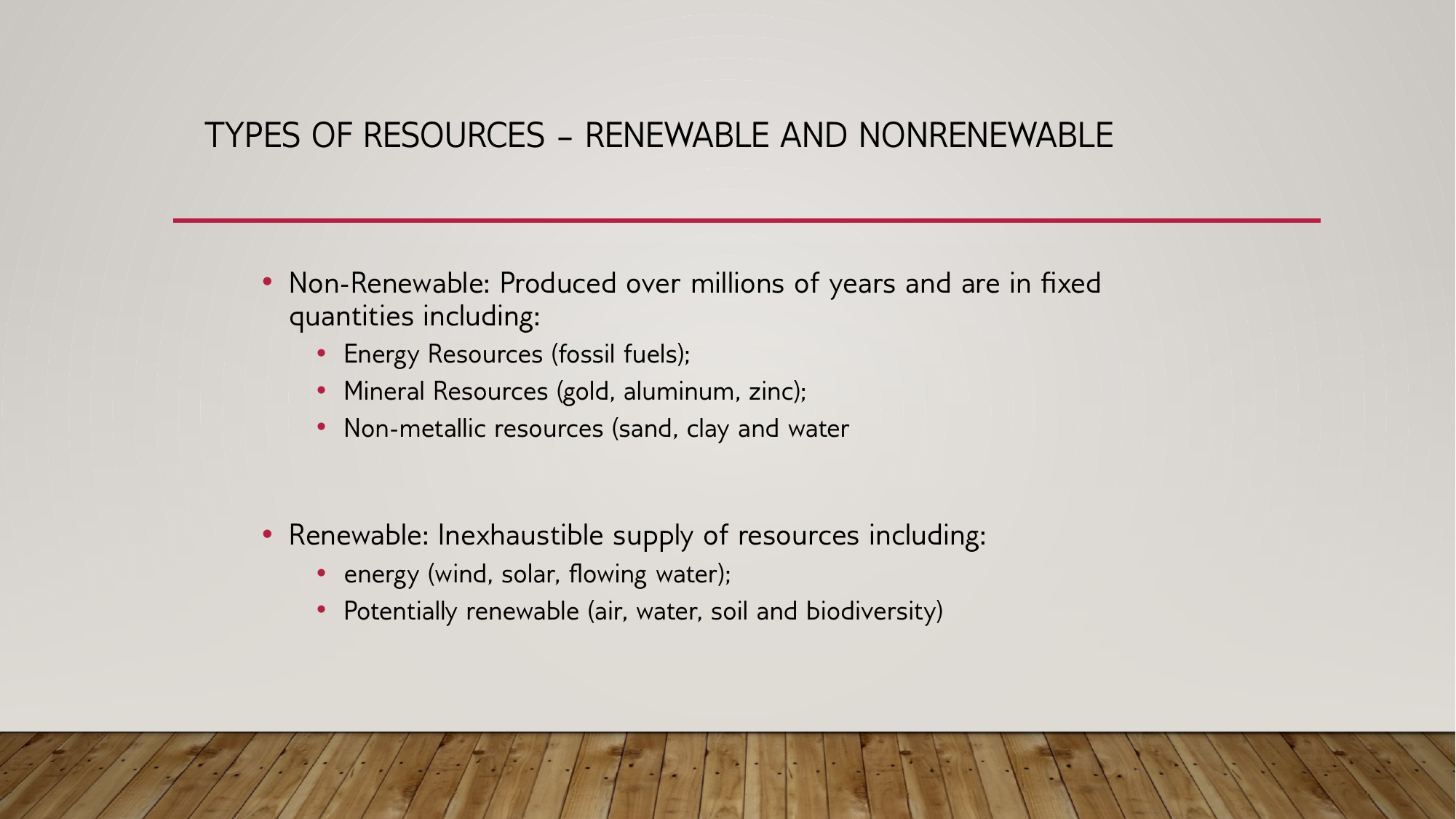

# types of resources – Renewable and Nonrenewable
Non-Renewable: Produced over millions of years and are in fixed quantities including:
Energy Resources (fossil fuels);
Mineral Resources (gold, aluminum, zinc);
Non-metallic resources (sand, clay and water

Renewable: Inexhaustible supply of resources including:
energy (wind, solar, flowing water);
Potentially renewable (air, water, soil and biodiversity)